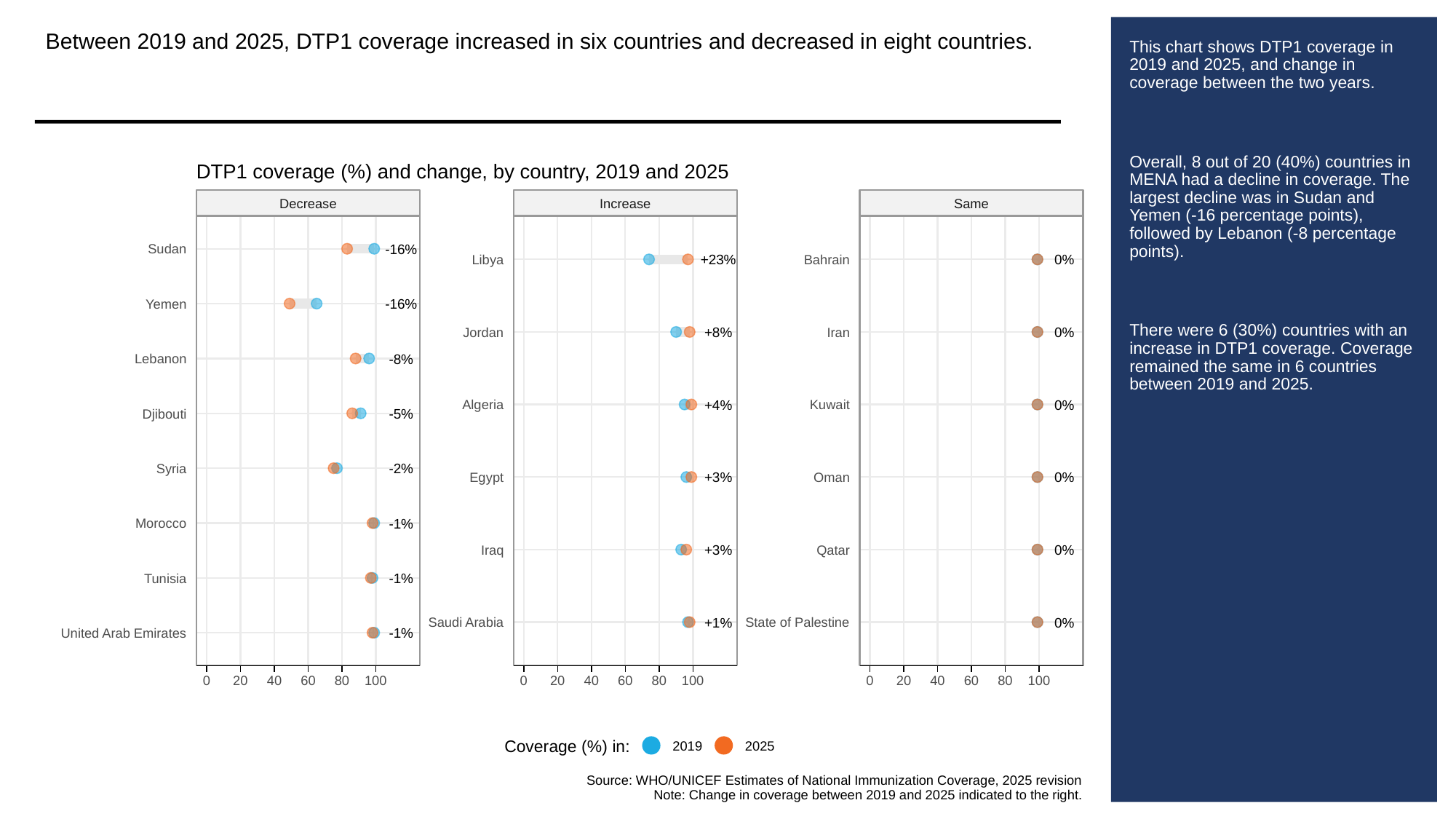

Between 2019 and 2025, DTP1 coverage increased in six countries and decreased in eight countries.
# This chart shows DTP1 coverage in 2019 and 2025, and change in coverage between the two years.

Overall, 8 out of 20 (40%) countries in MENA had a decline in coverage. The largest decline was in Sudan and Yemen (-16 percentage points), followed by Lebanon (-8 percentage points).

There were 6 (30%) countries with an increase in DTP1 coverage. Coverage remained the same in 6 countries between 2019 and 2025.

DTP1 coverage (%) and change, by country, 2019 and 2025

Decrease
Increase
Same

-16%
Sudan

+23%
0%
Libya
Bahrain

-16%
Yemen

+8%
0%
Jordan
Iran

-8%
Lebanon

+4%
0%
Algeria
Kuwait

-5%
Djibouti

-2%
Syria

+3%
0%
Egypt
Oman

-1%
Morocco

+3%
0%
Iraq
Qatar

-1%
Tunisia

+1%
0%
Saudi Arabia
State of Palestine

-1%
United Arab Emirates

0
20
40
60
80
100
0
20
40
60
80
100
0
20
40
60
80
100

Coverage (%) in:
2019
2025
Source: WHO/UNICEF Estimates of National Immunization Coverage, 2025 revision
Note: Change in coverage between 2019 and 2025 indicated to the right.